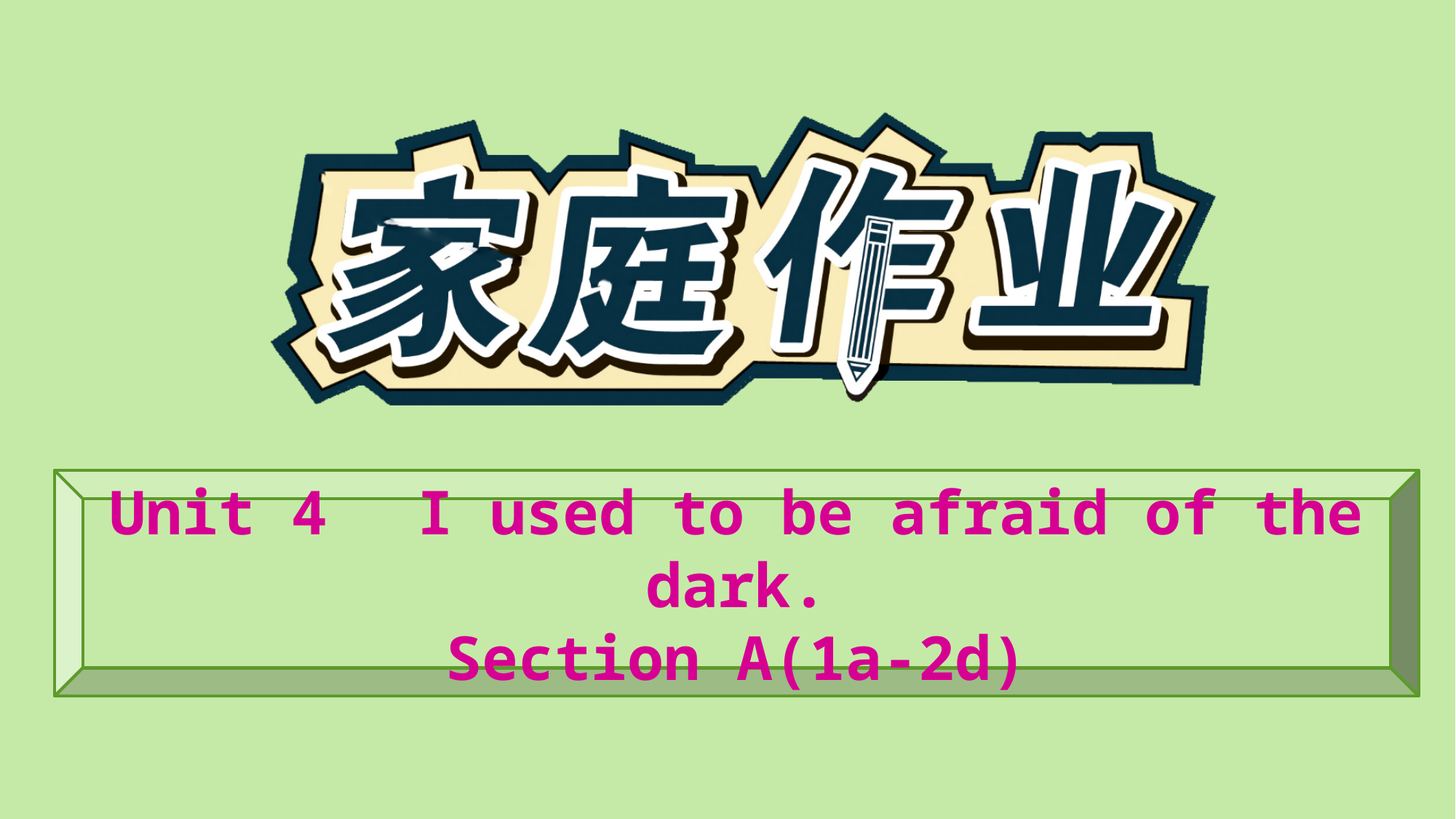

Unit 4　I used to be afraid of the dark.
Section A(1a-2d)